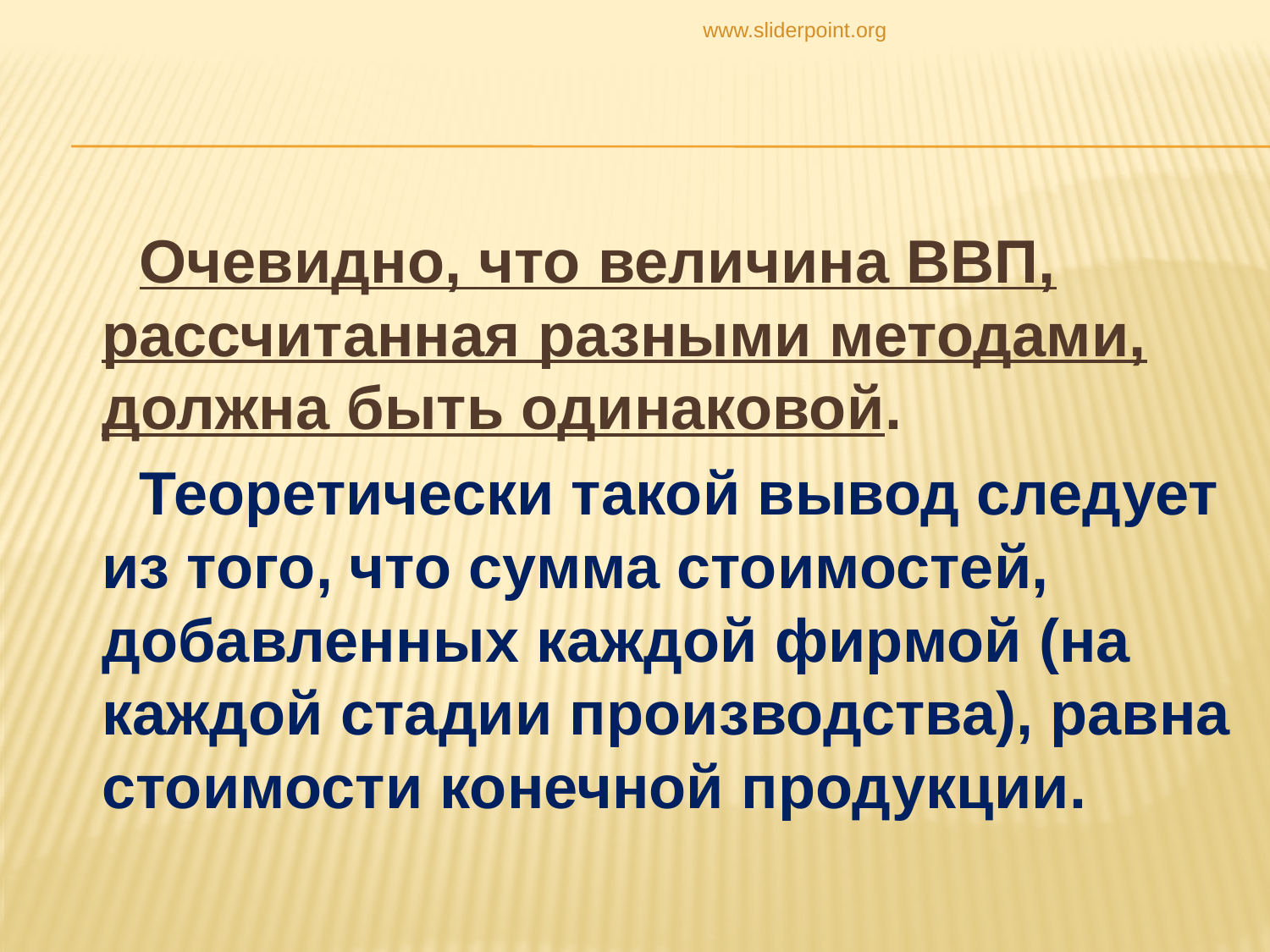

www.sliderpoint.org
     Очевидно, что величина ВВП, рассчитанная разными методами, должна быть одинаковой.
     Теоретически такой вывод следует из того, что сумма стоимостей, добавленных каждой фирмой (на каждой стадии производства), равна стоимости конечной продукции.